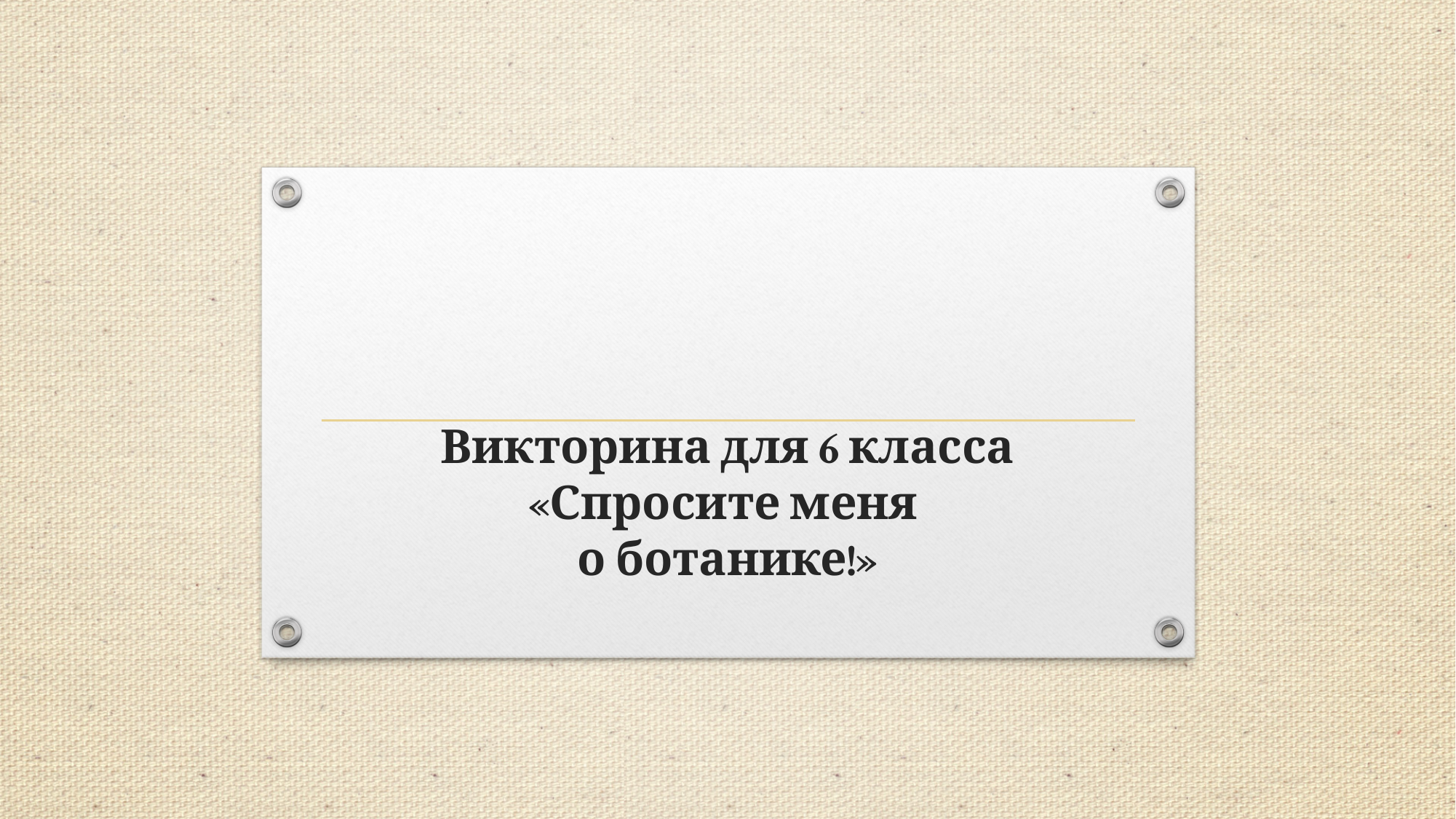

# Викторина для 6 класса «Спросите меня о ботанике!»